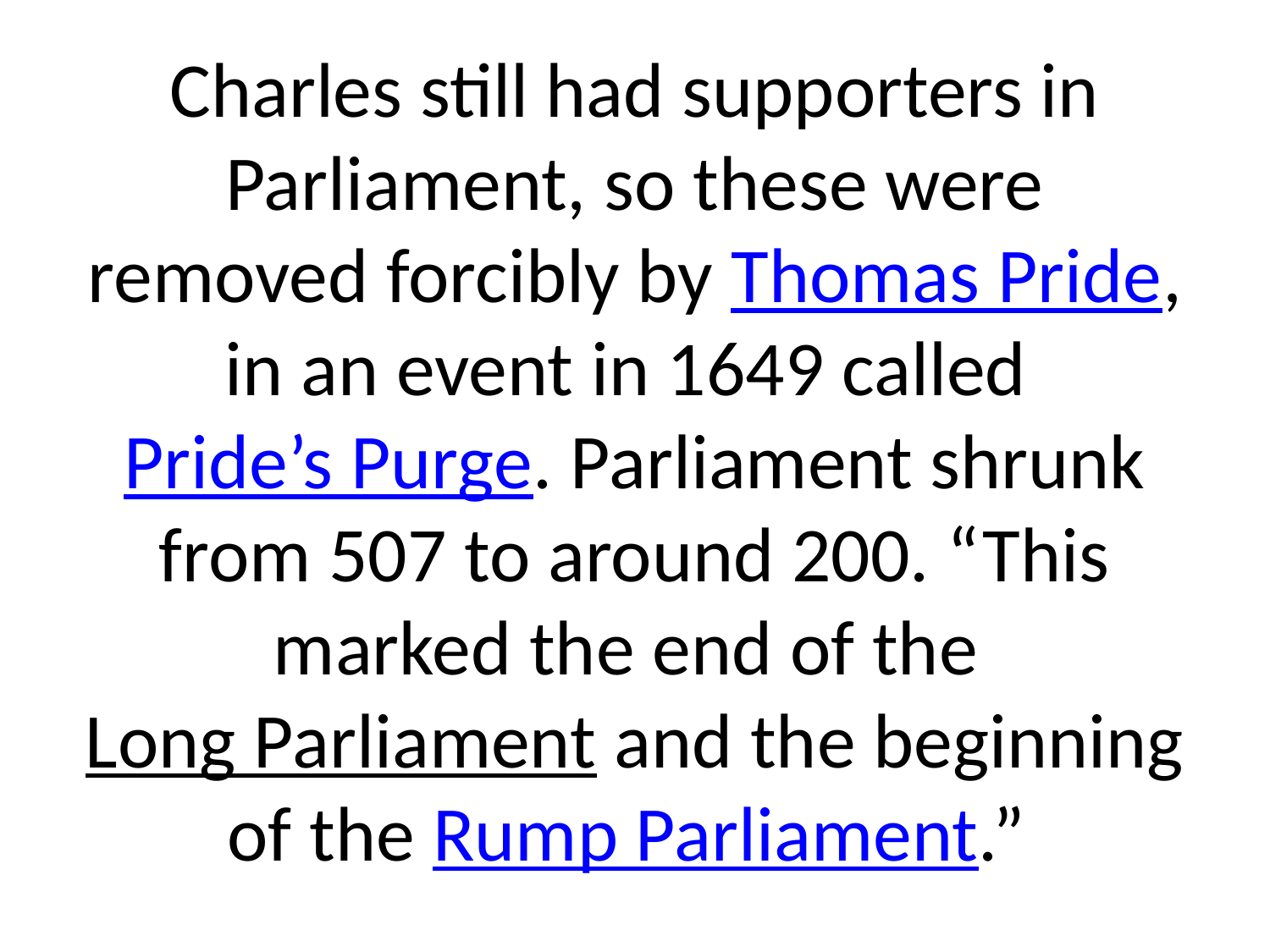

# Charles still had supporters in Parliament, so these were removed forcibly by Thomas Pride, in an event in 1649 called Pride’s Purge. Parliament shrunk from 507 to around 200. “This marked the end of the Long Parliament and the beginning of the Rump Parliament.”